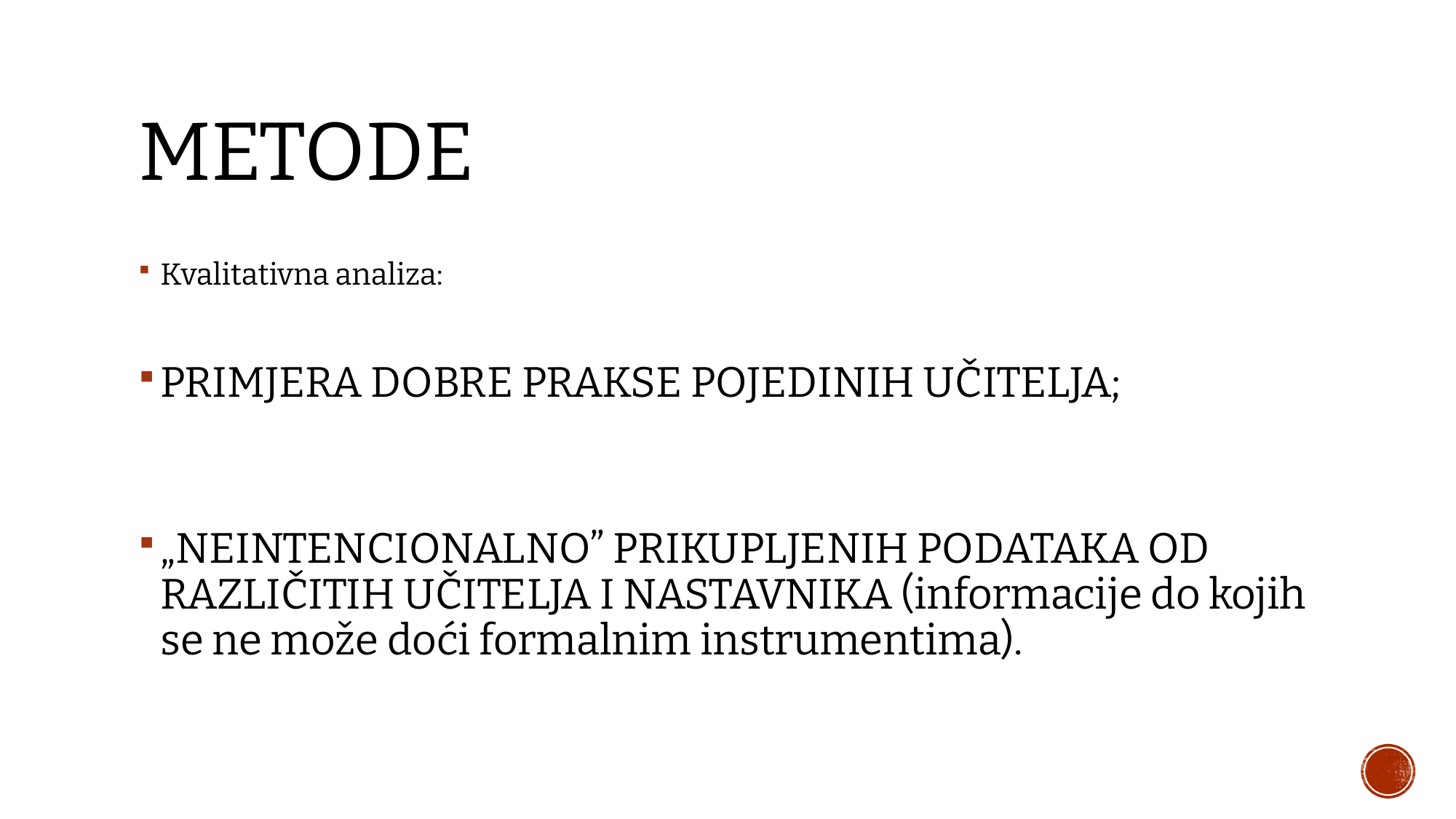

# Metode
Kvalitativna analiza:

PRIMJERA DOBRE PRAKSE POJEDINIH UČITELJA;

„NEINTENCIONALNO” PRIKUPLJENIH PODATAKA OD RAZLIČITIH UČITELJA I NASTAVNIKA (informacije do kojih se ne može doći formalnim instrumentima).